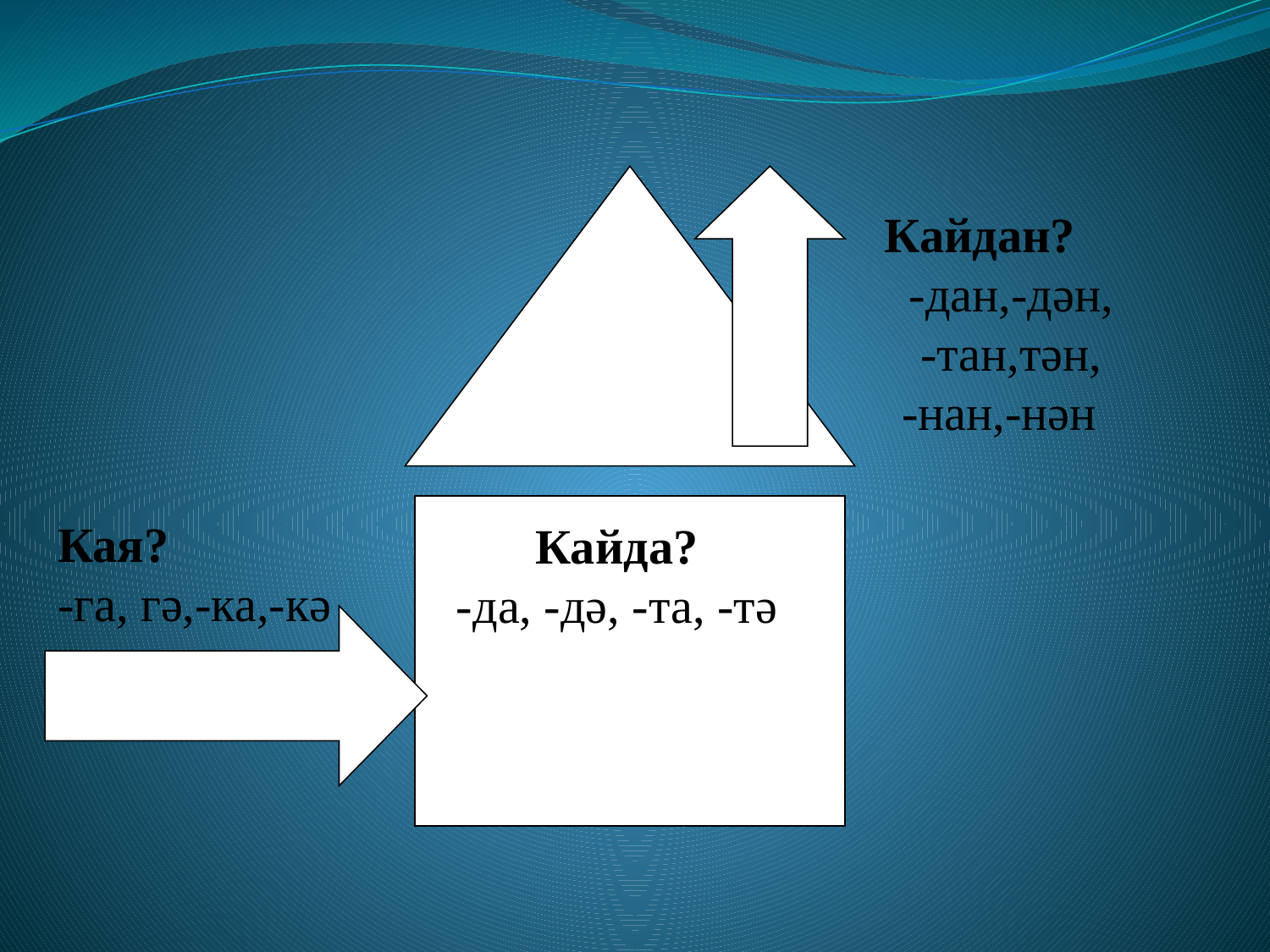

Кайдан?
-дан,-дән,
-тан,тән,
-нан,-нән
Кайда?
-да, -дә, -та, -тә
Кая?
-га, гә,-ка,-кә
Кайда?
-да, -дә, -та, -тә